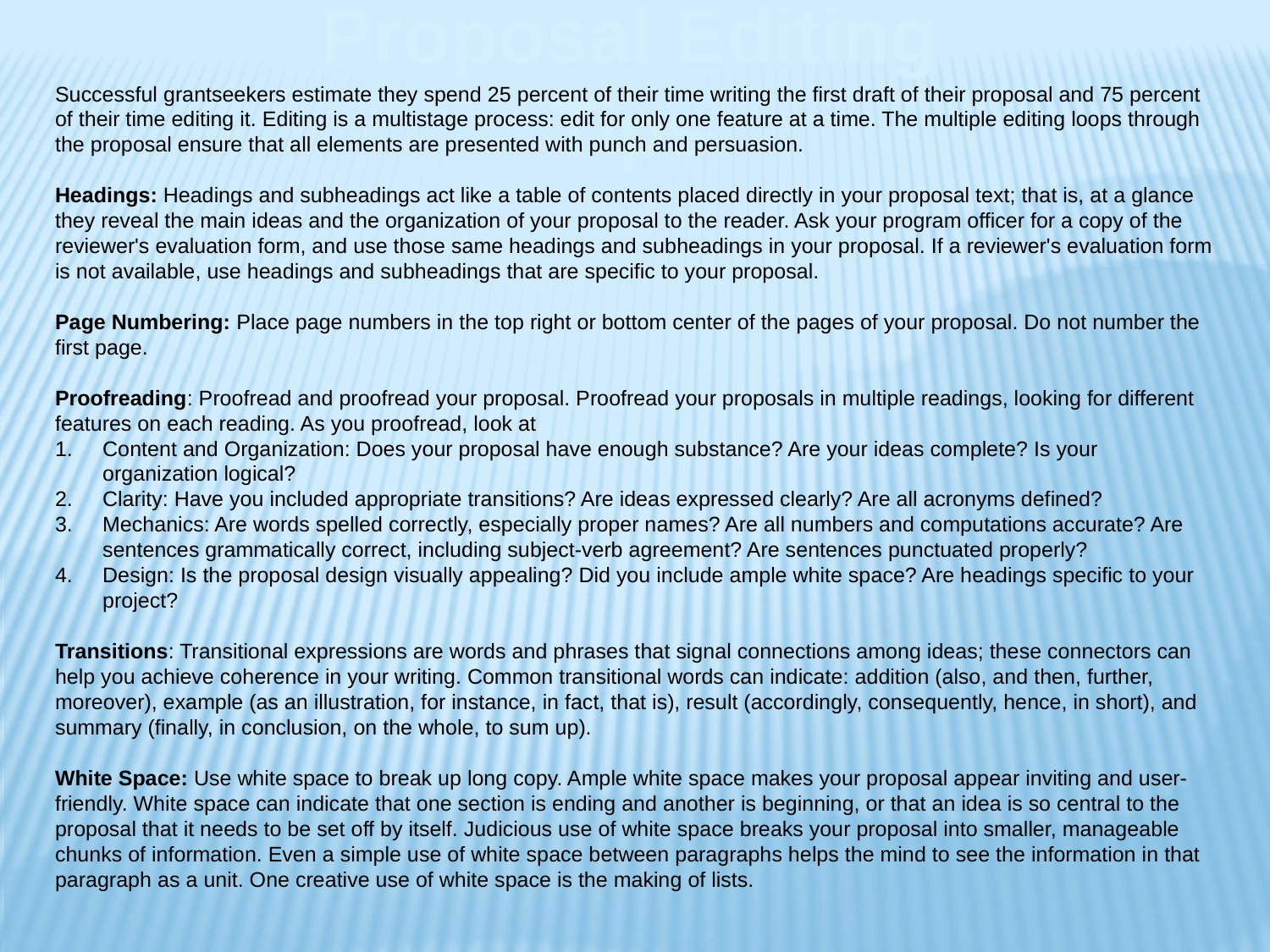

Proposal Editing Tips
Successful grantseekers estimate they spend 25 percent of their time writing the first draft of their proposal and 75 percent of their time editing it. Editing is a multistage process: edit for only one feature at a time. The multiple editing loops through the proposal ensure that all elements are presented with punch and persuasion.

Headings: Headings and subheadings act like a table of contents placed directly in your proposal text; that is, at a glance they reveal the main ideas and the organization of your proposal to the reader. Ask your program officer for a copy of the reviewer's evaluation form, and use those same headings and subheadings in your proposal. If a reviewer's evaluation form is not available, use headings and subheadings that are specific to your proposal.

Page Numbering: Place page numbers in the top right or bottom center of the pages of your proposal. Do not number the first page.

Proofreading: Proofread and proofread your proposal. Proofread your proposals in multiple readings, looking for different features on each reading. As you proofread, look at
Content and Organization: Does your proposal have enough substance? Are your ideas complete? Is your organization logical?
Clarity: Have you included appropriate transitions? Are ideas expressed clearly? Are all acronyms defined?
Mechanics: Are words spelled correctly, especially proper names? Are all numbers and computations accurate? Are sentences grammatically correct, including subject-verb agreement? Are sentences punctuated properly?
Design: Is the proposal design visually appealing? Did you include ample white space? Are headings specific to your project?

Transitions: Transitional expressions are words and phrases that signal connections among ideas; these connectors can help you achieve coherence in your writing. Common transitional words can indicate: addition (also, and then, further, moreover), example (as an illustration, for instance, in fact, that is), result (accordingly, consequently, hence, in short), and summary (finally, in conclusion, on the whole, to sum up).

White Space: Use white space to break up long copy. Ample white space makes your proposal appear inviting and user-friendly. White space can indicate that one section is ending and another is beginning, or that an idea is so central to the proposal that it needs to be set off by itself. Judicious use of white space breaks your proposal into smaller, manageable chunks of information. Even a simple use of white space between paragraphs helps the mind to see the information in that paragraph as a unit. One creative use of white space is the making of lists.